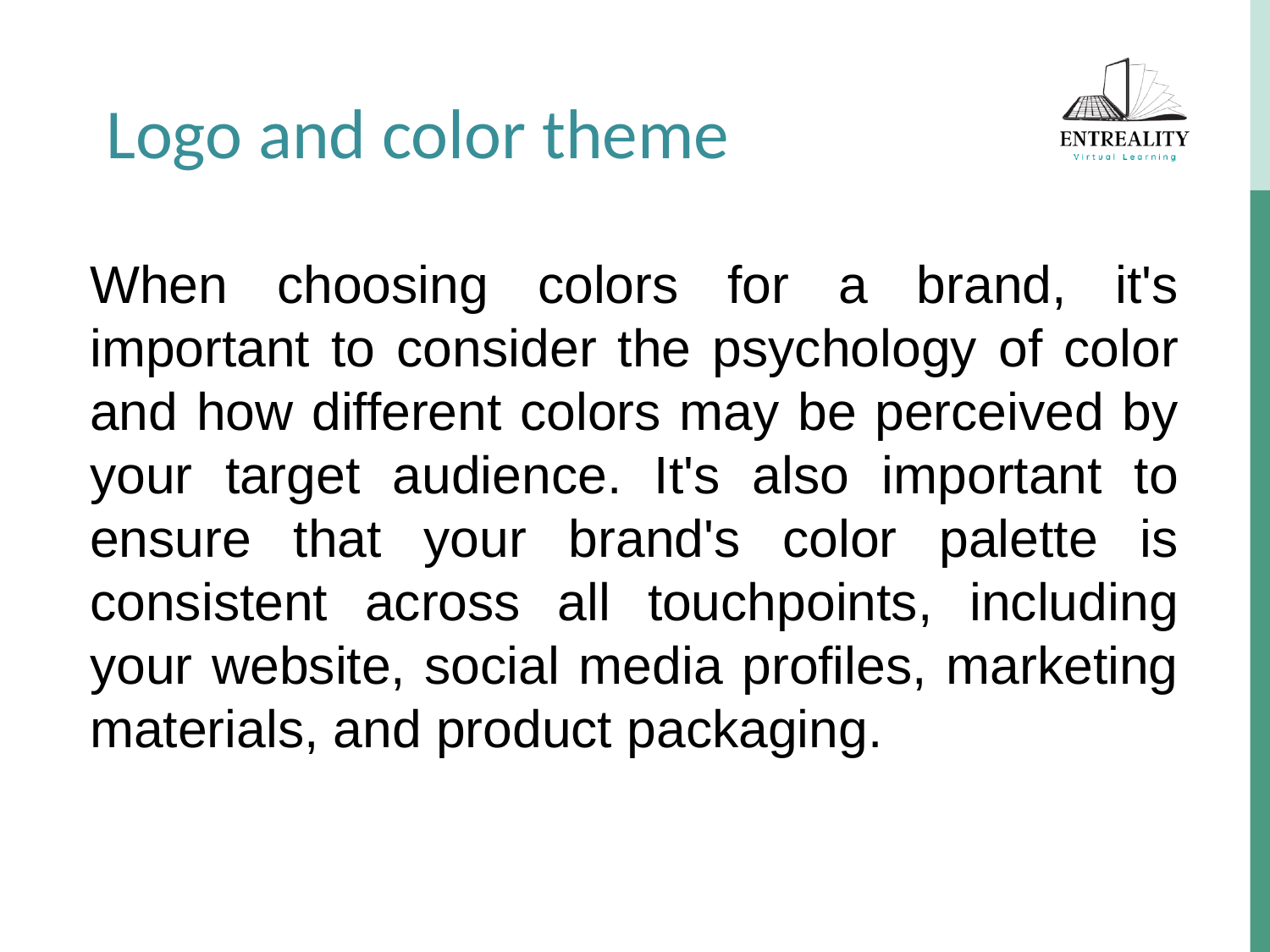

Logo and color theme

When choosing colors for a brand, it's important to consider the psychology of color and how different colors may be perceived by your target audience. It's also important to ensure that your brand's color palette is consistent across all touchpoints, including your website, social media profiles, marketing materials, and product packaging.